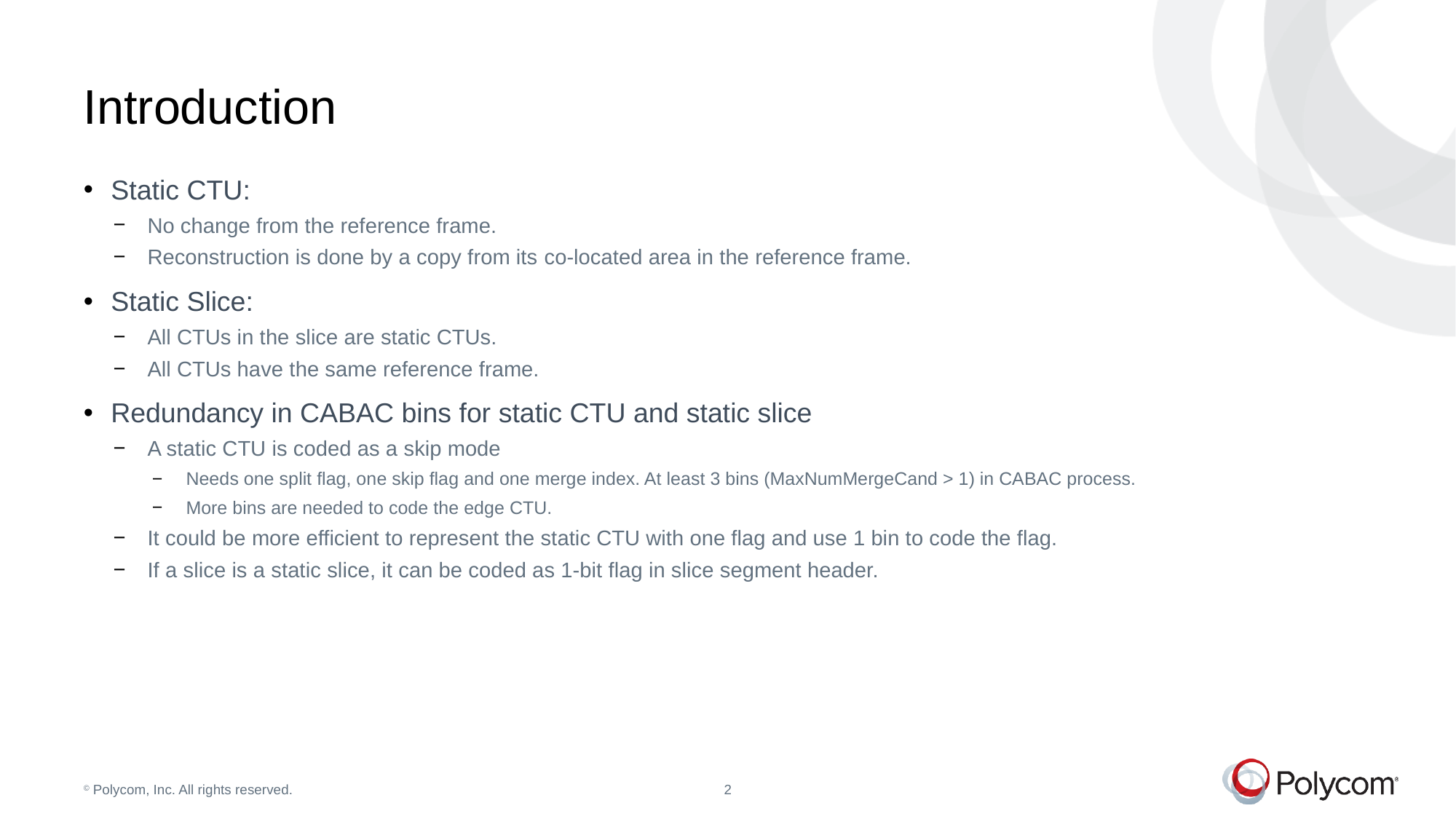

# Introduction
Static CTU:
No change from the reference frame.
Reconstruction is done by a copy from its co-located area in the reference frame.
Static Slice:
All CTUs in the slice are static CTUs.
All CTUs have the same reference frame.
Redundancy in CABAC bins for static CTU and static slice
A static CTU is coded as a skip mode
Needs one split flag, one skip flag and one merge index. At least 3 bins (MaxNumMergeCand > 1) in CABAC process.
More bins are needed to code the edge CTU.
It could be more efficient to represent the static CTU with one flag and use 1 bin to code the flag.
If a slice is a static slice, it can be coded as 1-bit flag in slice segment header.